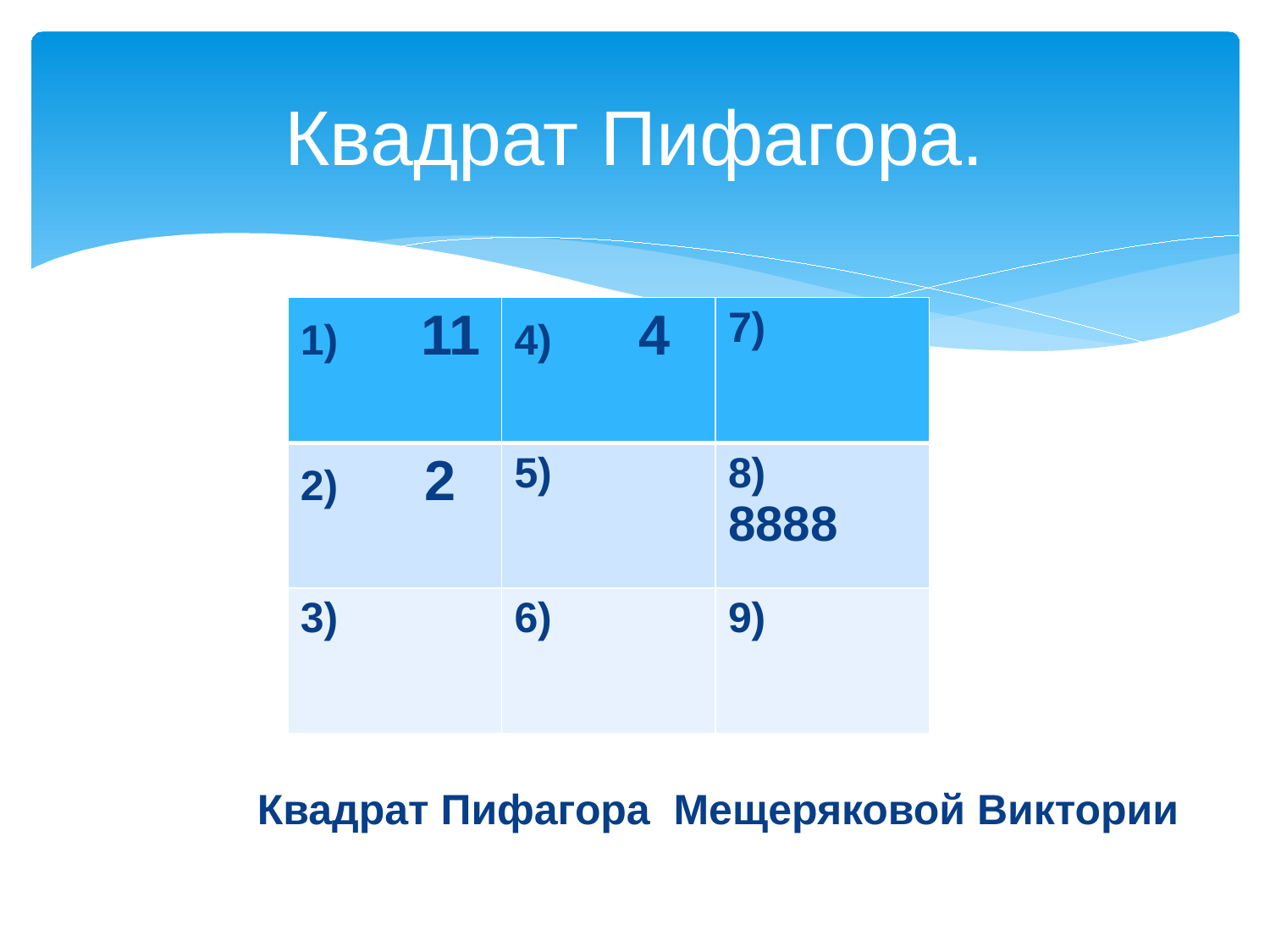

# Квадрат Пифагора.
| 1) 11 | 4) 4 | 7) |
| --- | --- | --- |
| 2) 2 | 5) | 8) 8888 |
| 3) | 6) | 9) |
Квадрат Пифагора  Мещеряковой Виктории